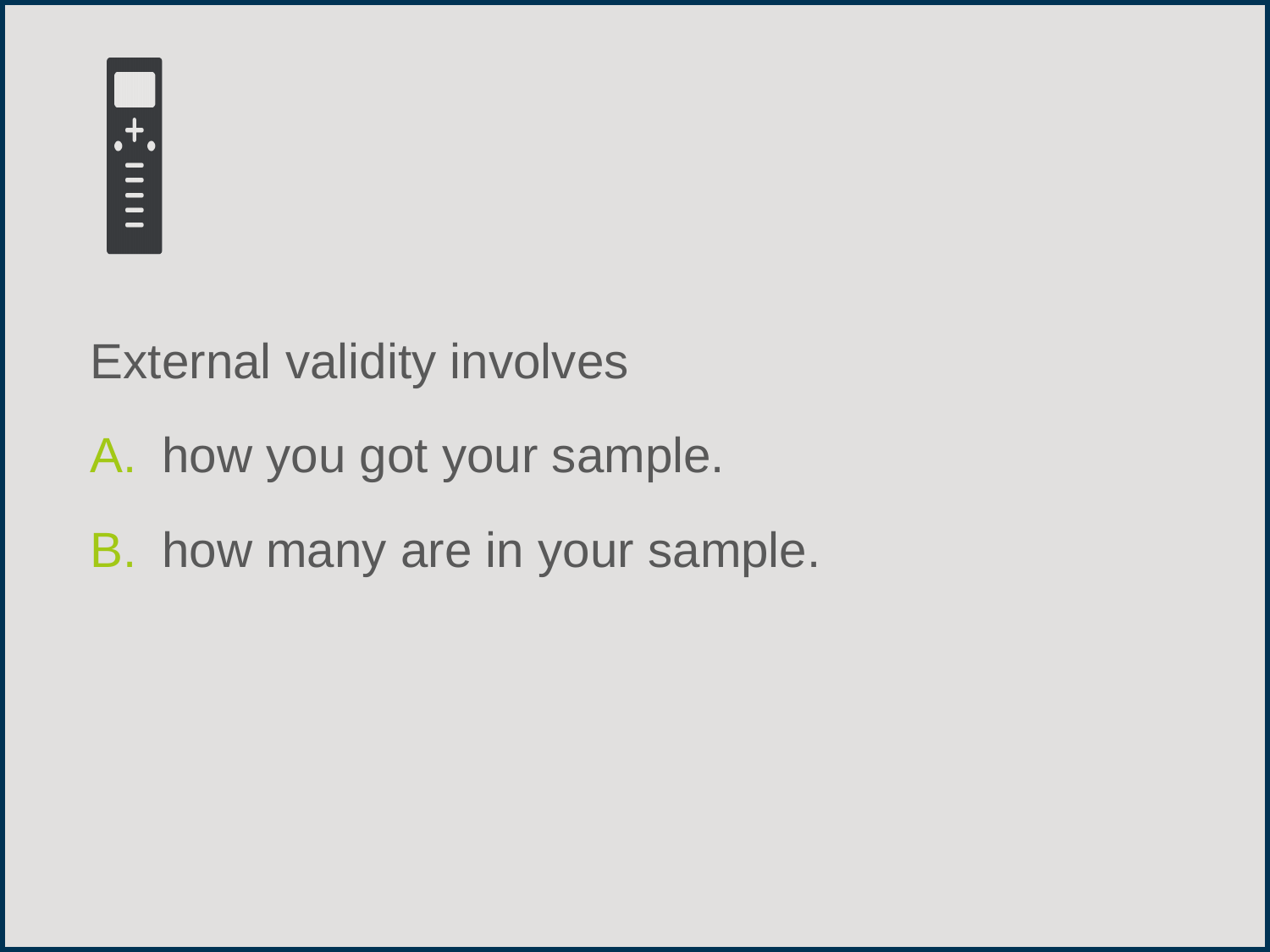

External validity involves
how you got your sample.
how many are in your sample.